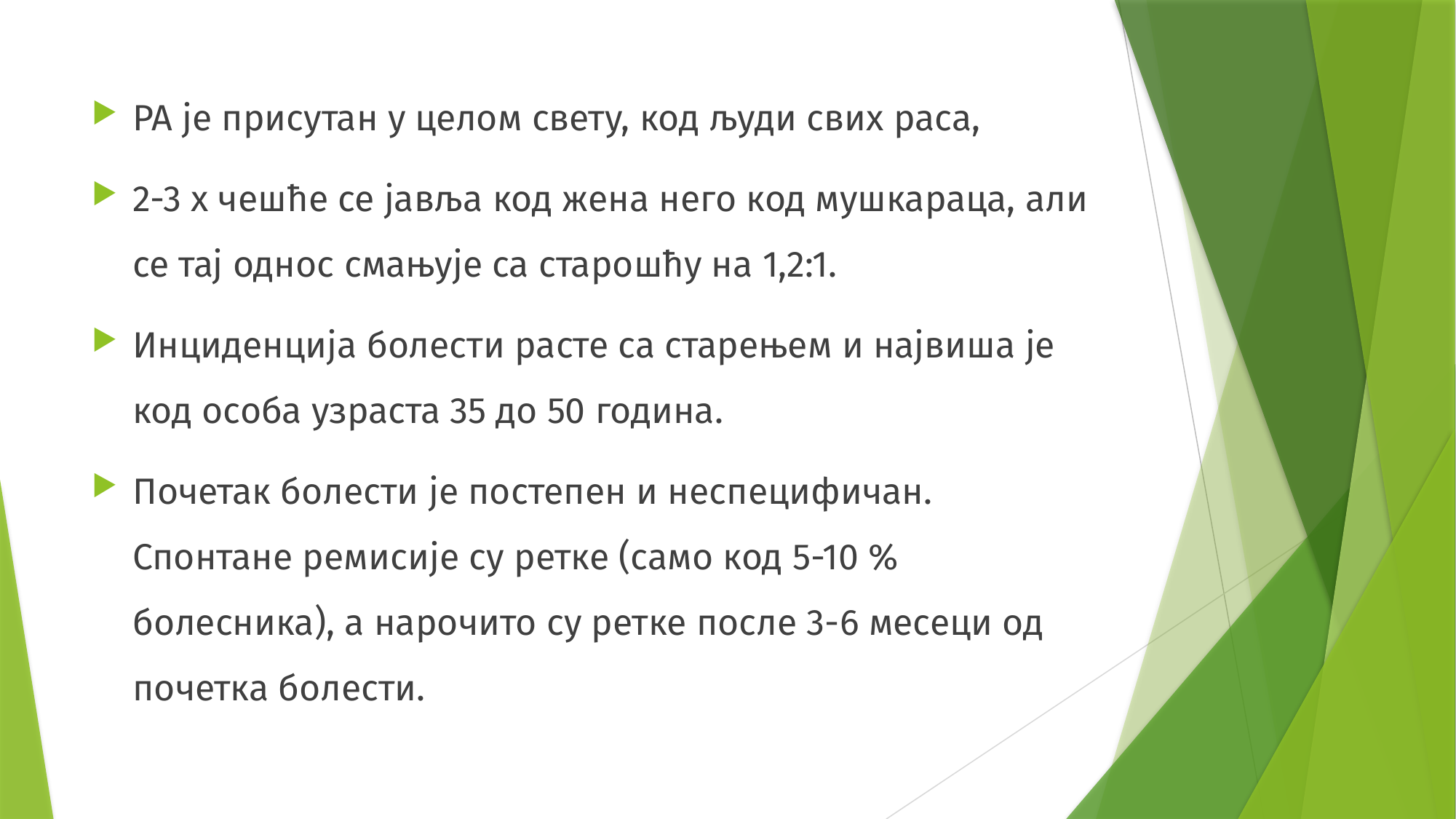

РА је присутан у целом свету, код људи свих раса,
2-3 x чешће се јавља код жена него код мушкараца, али се тај однос смањује са старошћу на 1,2:1.
Инциденција болести расте са старењем и највиша је код особа узраста 35 до 50 година.
Почетак болести је постепен и неспецифичан. Спонтане ремисије су ретке (само код 5-10 % болесника), а нарочито су ретке после 3-6 месеци од почетка болести.